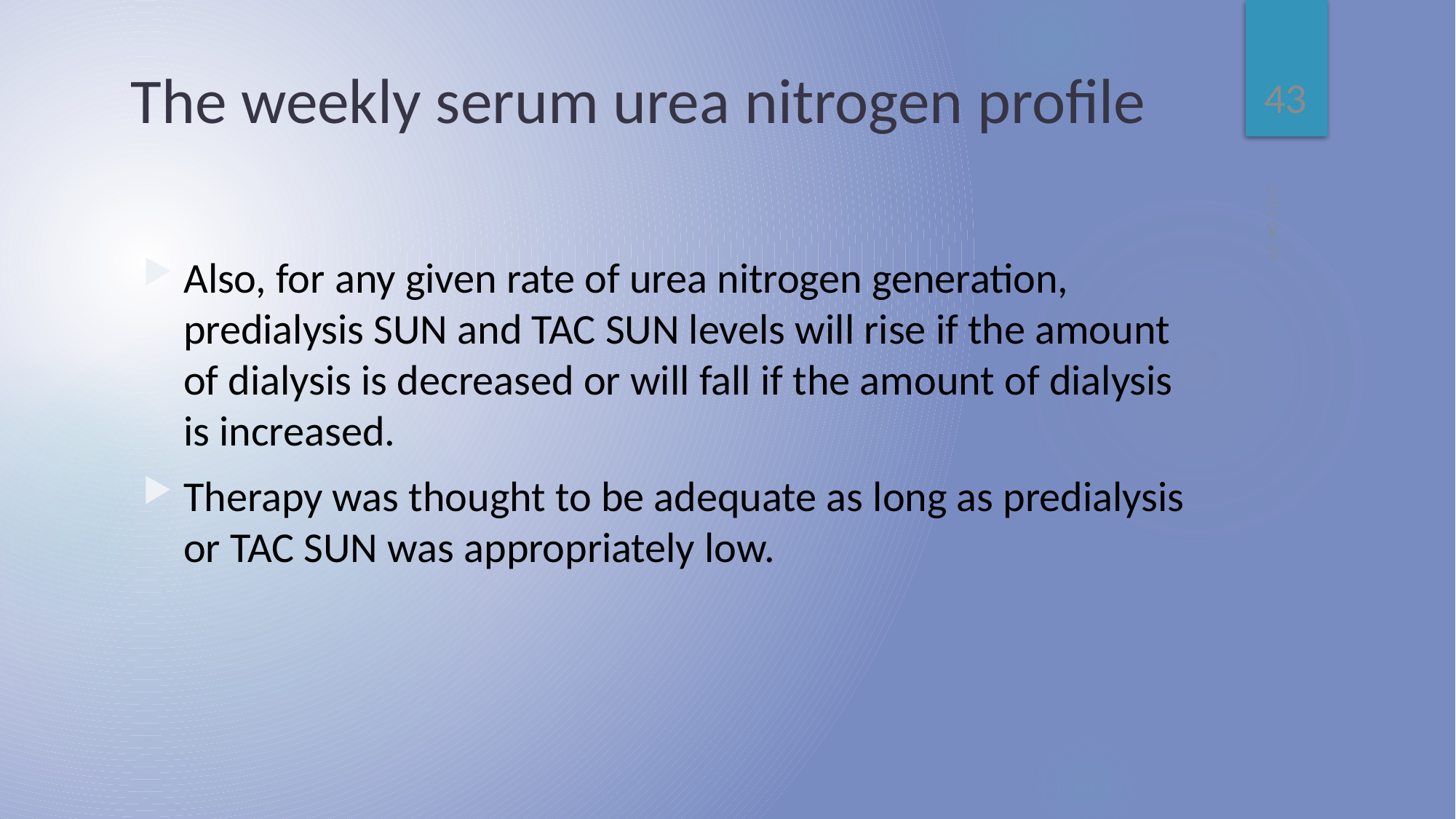

43
# The weekly serum urea nitrogen profile
1401.04.09
Also, for any given rate of urea nitrogen generation, predialysis SUN and TAC SUN levels will rise if the amount of dialysis is decreased or will fall if the amount of dialysis is increased.
Therapy was thought to be adequate as long as predialysis or TAC SUN was appropriately low.